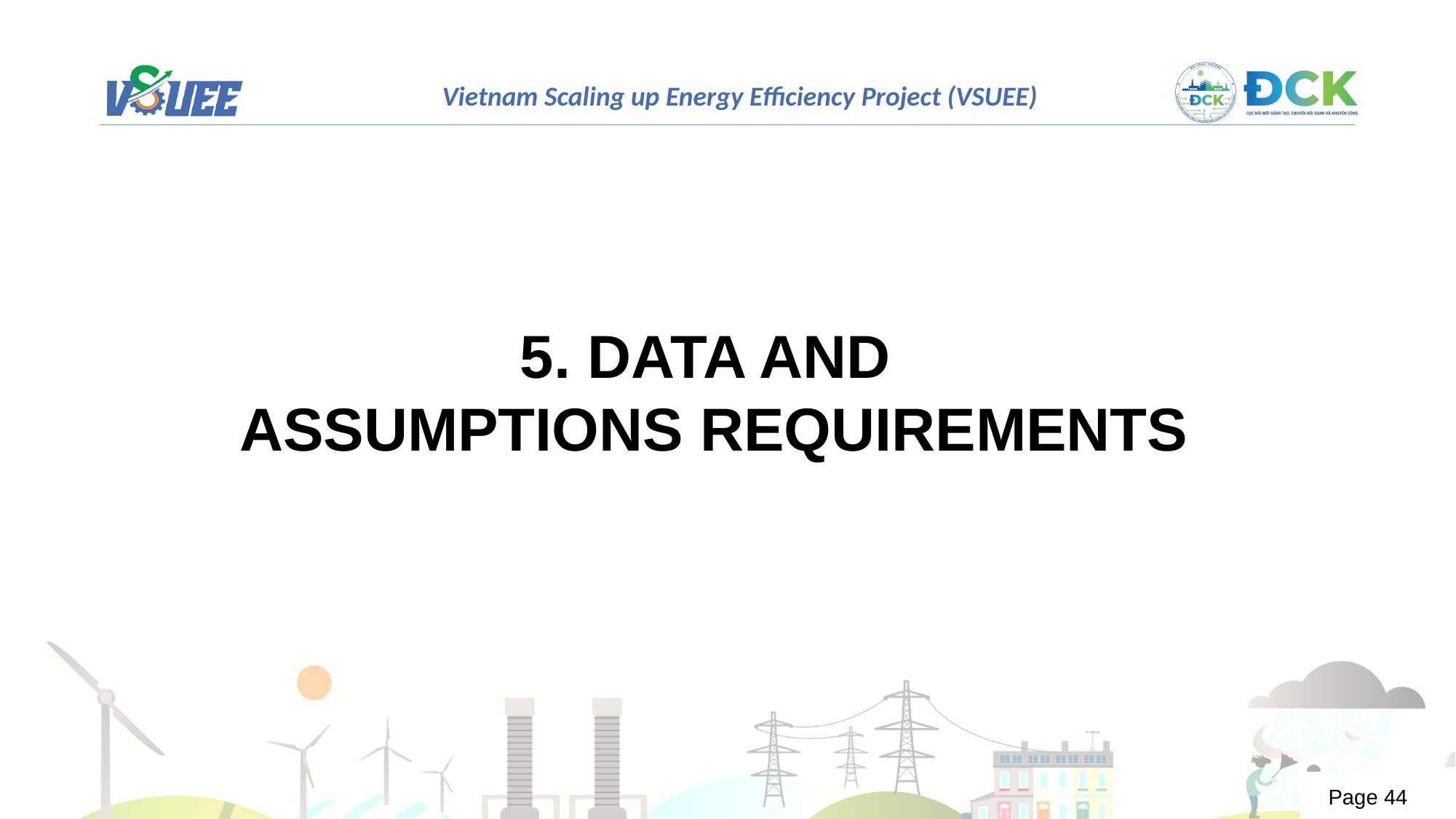

5. DATA AND
ASSUMPTIONS REQUIREMENTS
Page 44